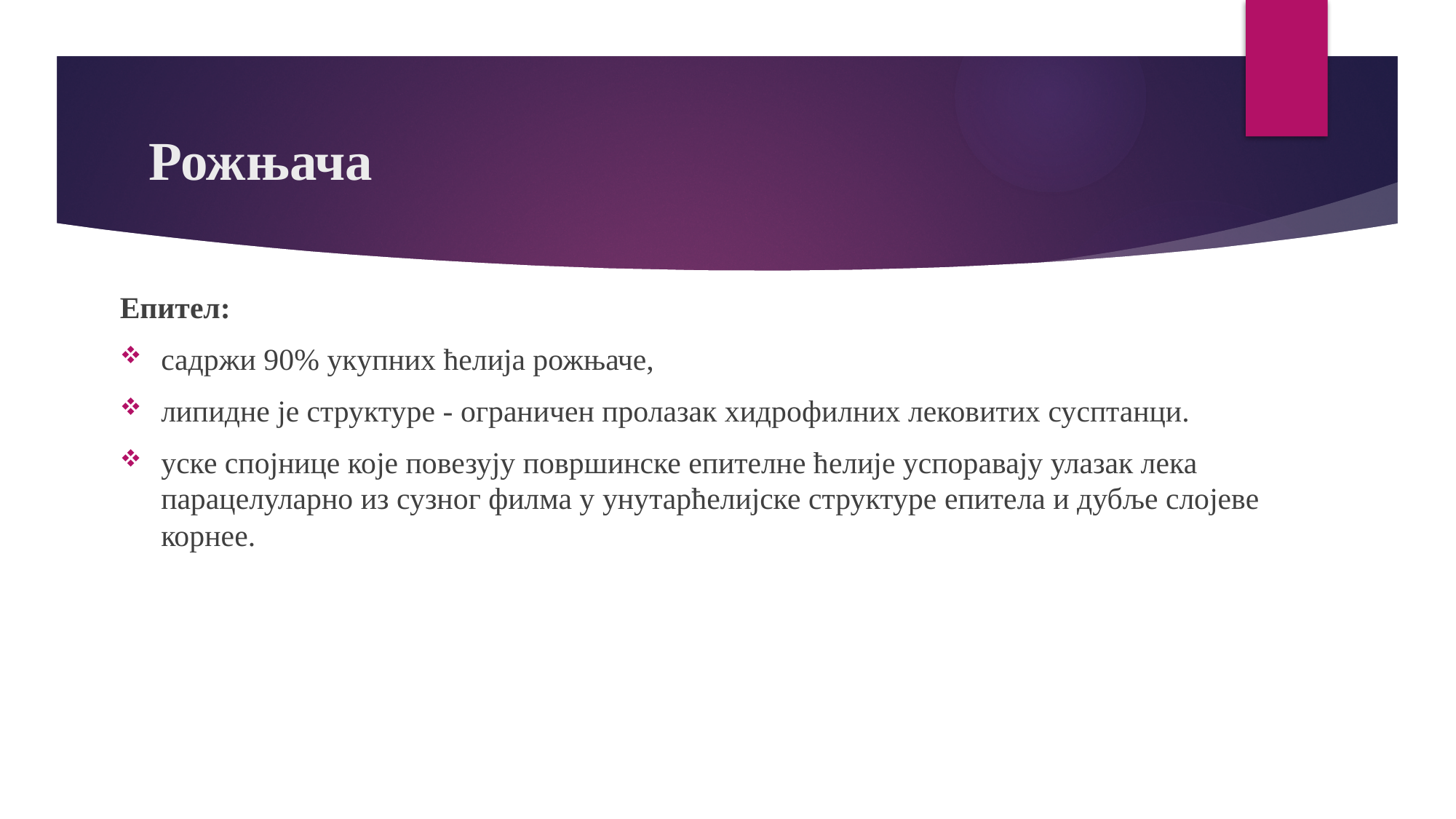

# Рожњача
Епител:
садржи 90% укупних ћелија рожњаче,
липидне је структуре - ограничен пролазак хидрофилних лековитих сусптанци.
уске спојнице које повезују површинске епителне ћелије успоравају улазак лека парацелуларно из сузног филма у унутарћелијске структуре епитела и дубље слојеве корнее.